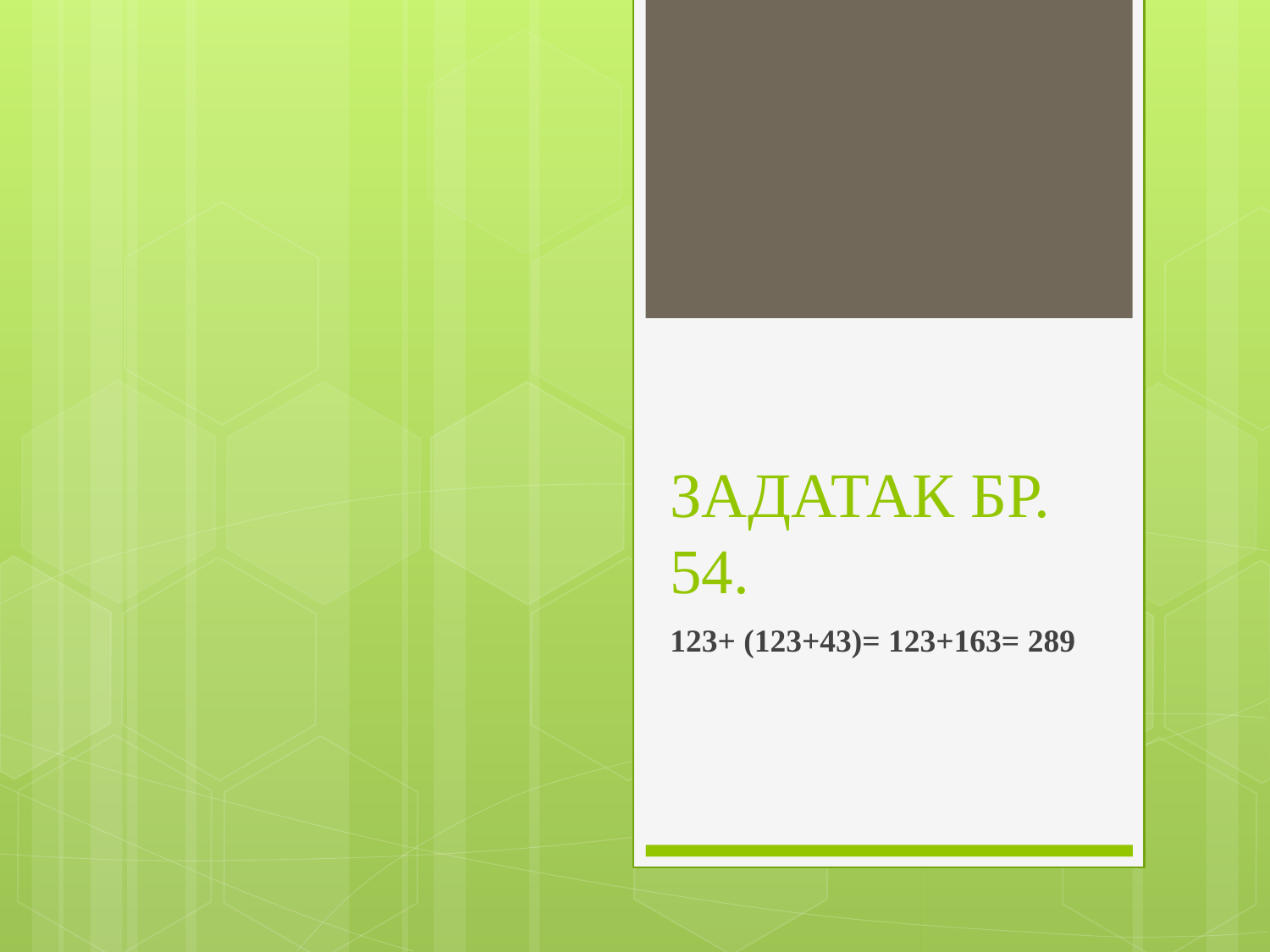

# ЗАДАТАК БР. 54.
123+ (123+43)= 123+163= 289